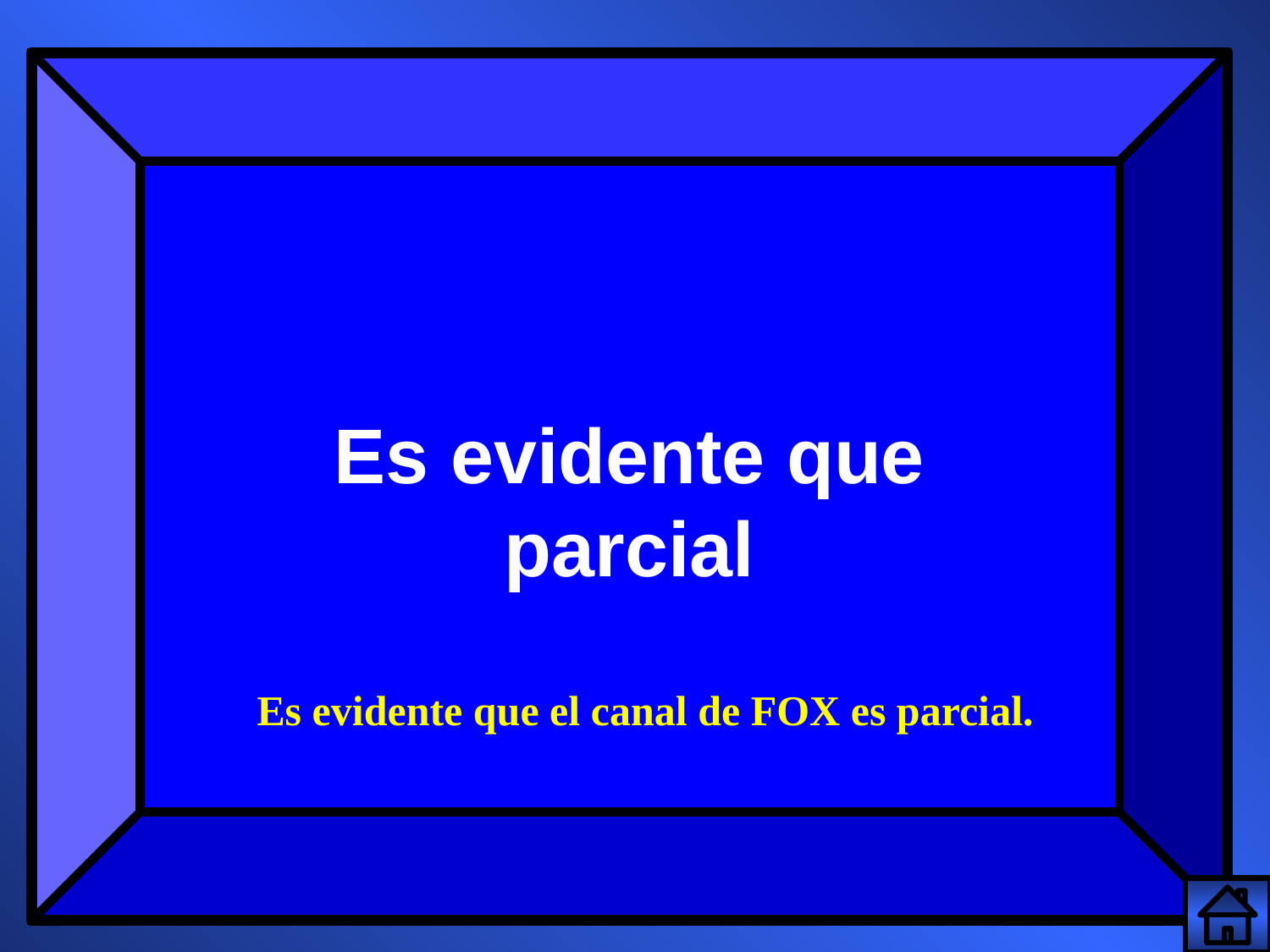

Es evidente que
parcial

Es evidente que el canal de FOX es parcial.